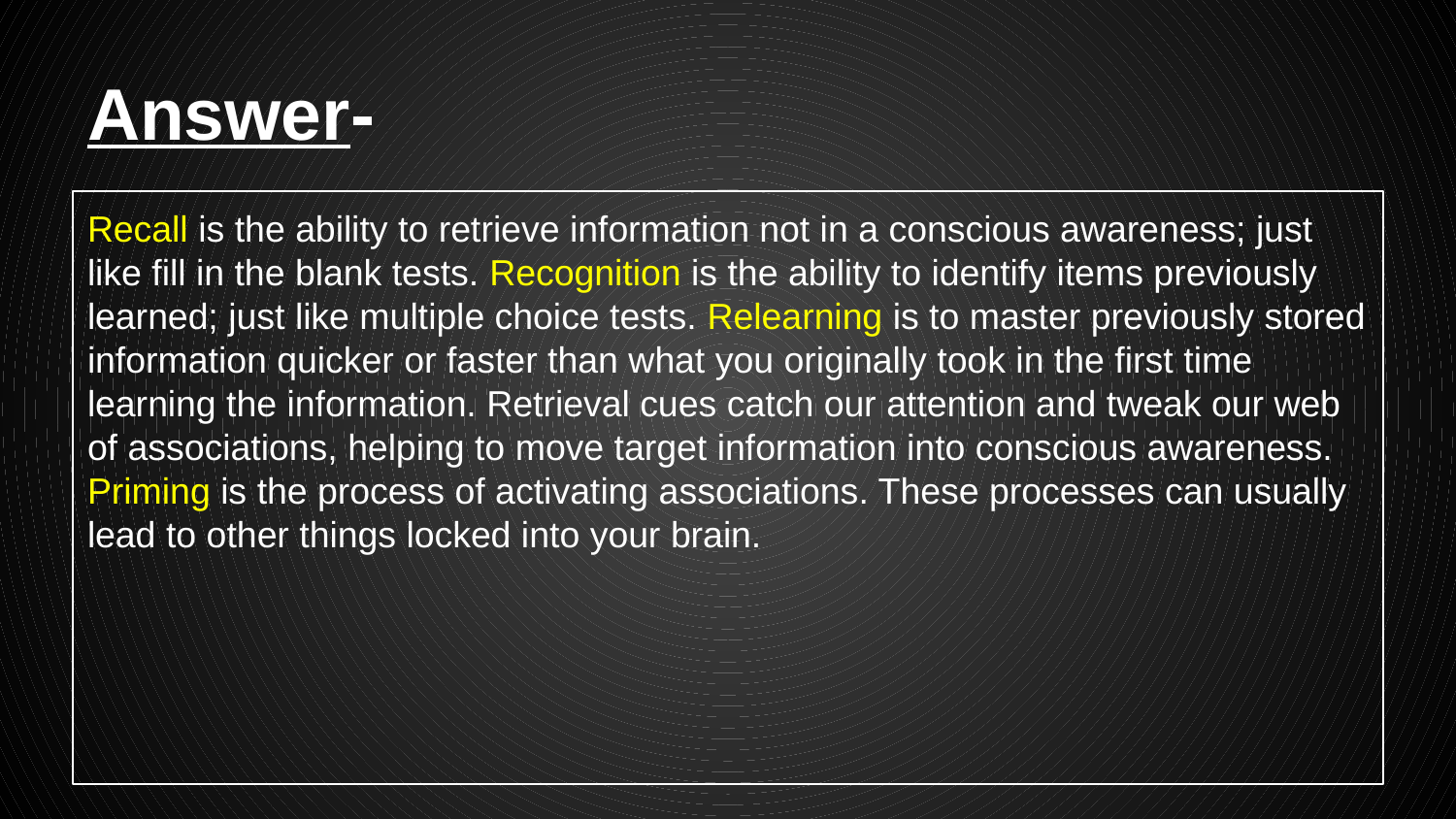

# Answer-
Recall is the ability to retrieve information not in a conscious awareness; just like fill in the blank tests. Recognition is the ability to identify items previously learned; just like multiple choice tests. Relearning is to master previously stored information quicker or faster than what you originally took in the first time learning the information. Retrieval cues catch our attention and tweak our web of associations, helping to move target information into conscious awareness. Priming is the process of activating associations. These processes can usually lead to other things locked into your brain.